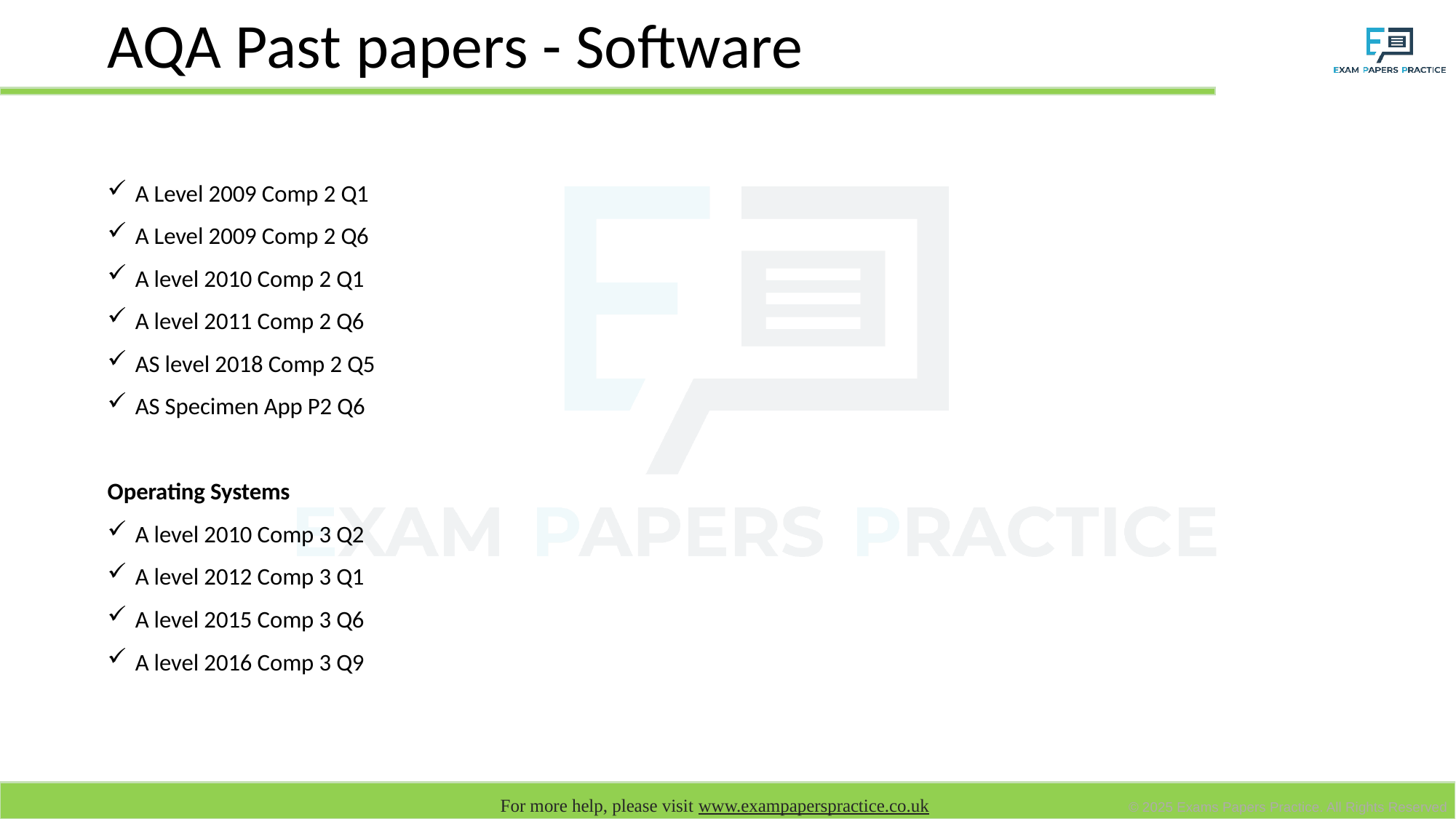

# AQA Past papers - Software
A Level 2009 Comp 2 Q1
A Level 2009 Comp 2 Q6
A level 2010 Comp 2 Q1
A level 2011 Comp 2 Q6
AS level 2018 Comp 2 Q5
AS Specimen App P2 Q6

Operating Systems
A level 2010 Comp 3 Q2
A level 2012 Comp 3 Q1
A level 2015 Comp 3 Q6
A level 2016 Comp 3 Q9